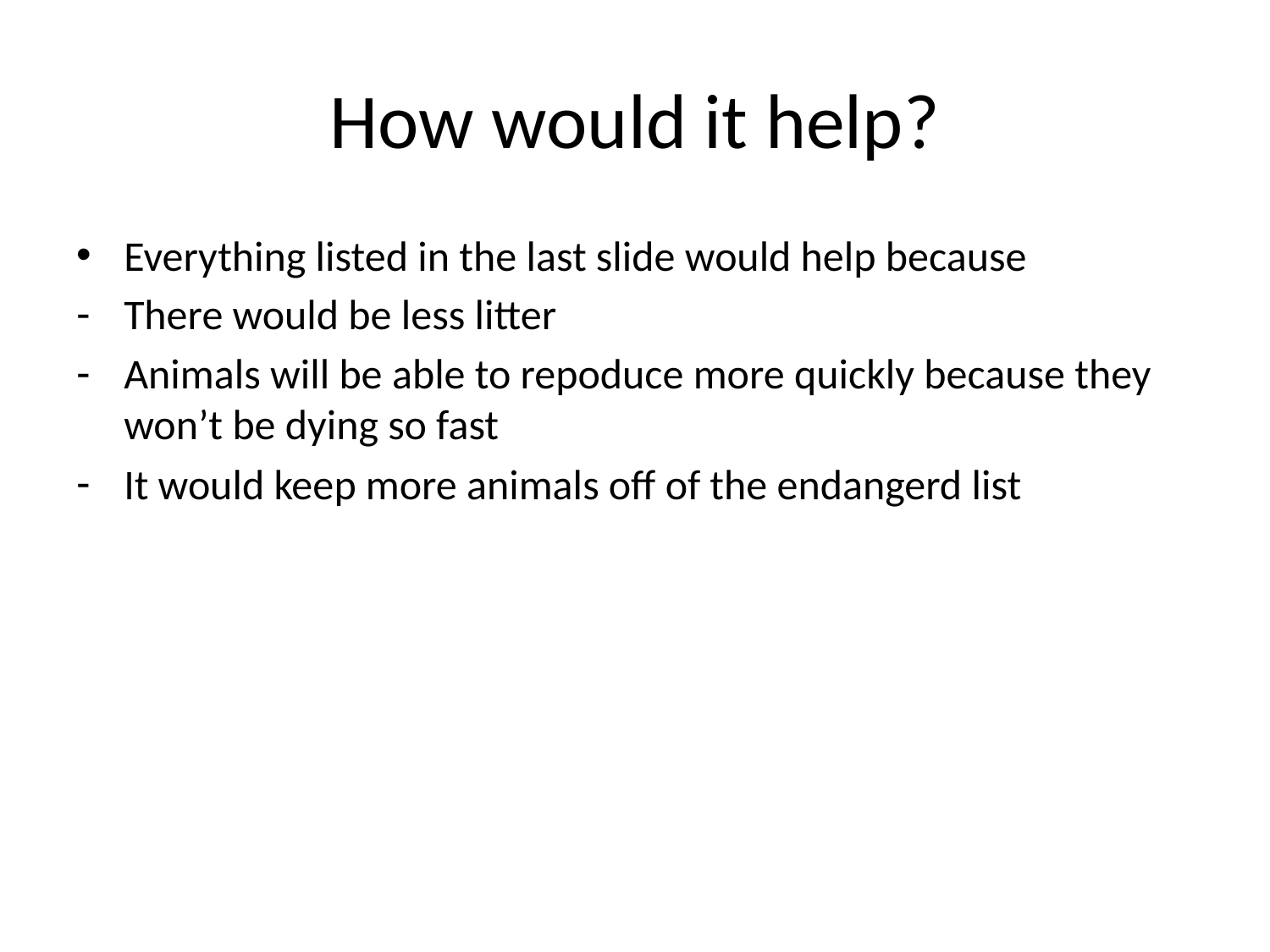

# How would it help?
Everything listed in the last slide would help because
There would be less litter
Animals will be able to repoduce more quickly because they won’t be dying so fast
It would keep more animals off of the endangerd list